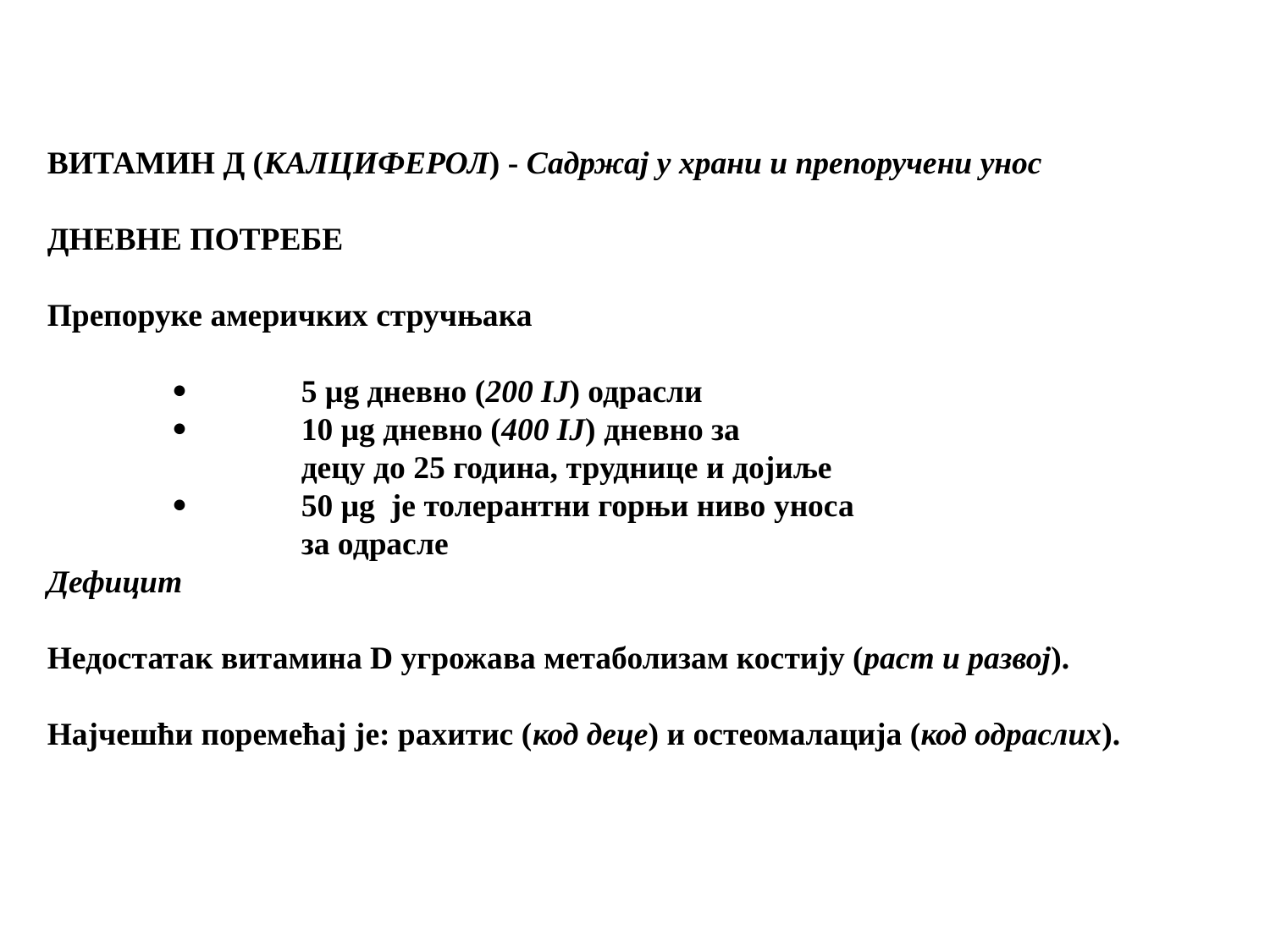

ВИТАМИН Д (КАЛЦИФЕРОЛ) - Садржај у храни и препоручени унос

ДНЕВНЕ ПОТРЕБЕ

Препоруке америчких стручњака

•	5 μg дневно (200 IJ) одрасли
•	10 μg дневно (400 IJ) дневно за
	децу до 25 година, труднице и дојиље
•	50 μg  је толерантни горњи ниво уноса
	за одрасле
Дефицит

Недостатак витамина D угрожава метаболизам костију (раст и развој).

Најчешћи поремећај је: рахитис (код деце) и остеомалација (код одраслих).